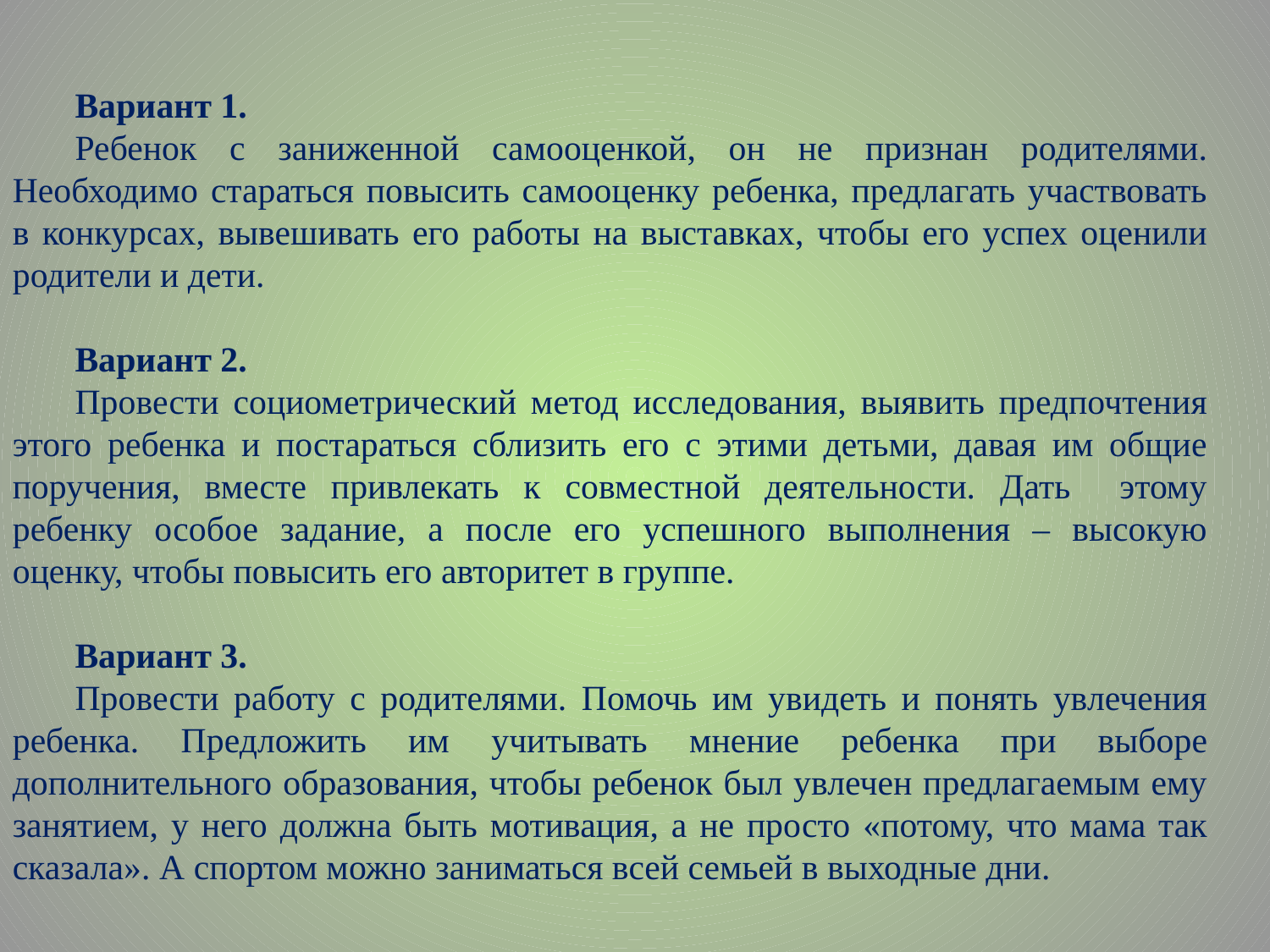

Вариант 1.
Ребенок с заниженной самооценкой, он не признан родителями. Необходимо стараться повысить самооценку ребенка, предлагать участвовать в конкурсах, вывешивать его работы на выставках, чтобы его успех оценили родители и дети.

Вариант 2.
Провести социометрический метод исследования, выявить предпочтения этого ребенка и постараться сблизить его с этими детьми, давая им общие поручения, вместе привлекать к совместной деятельности. Дать  этому ребенку особое задание, а после его успешного выполнения – высокую оценку, чтобы повысить его авторитет в группе.

Вариант 3.
Провести работу с родителями. Помочь им увидеть и понять увлечения ребенка. Предложить им учитывать мнение ребенка при выборе дополнительного образования, чтобы ребенок был увлечен предлагаемым ему занятием, у него должна быть мотивация, а не просто «потому, что мама так сказала». А спортом можно заниматься всей семьей в выходные дни.